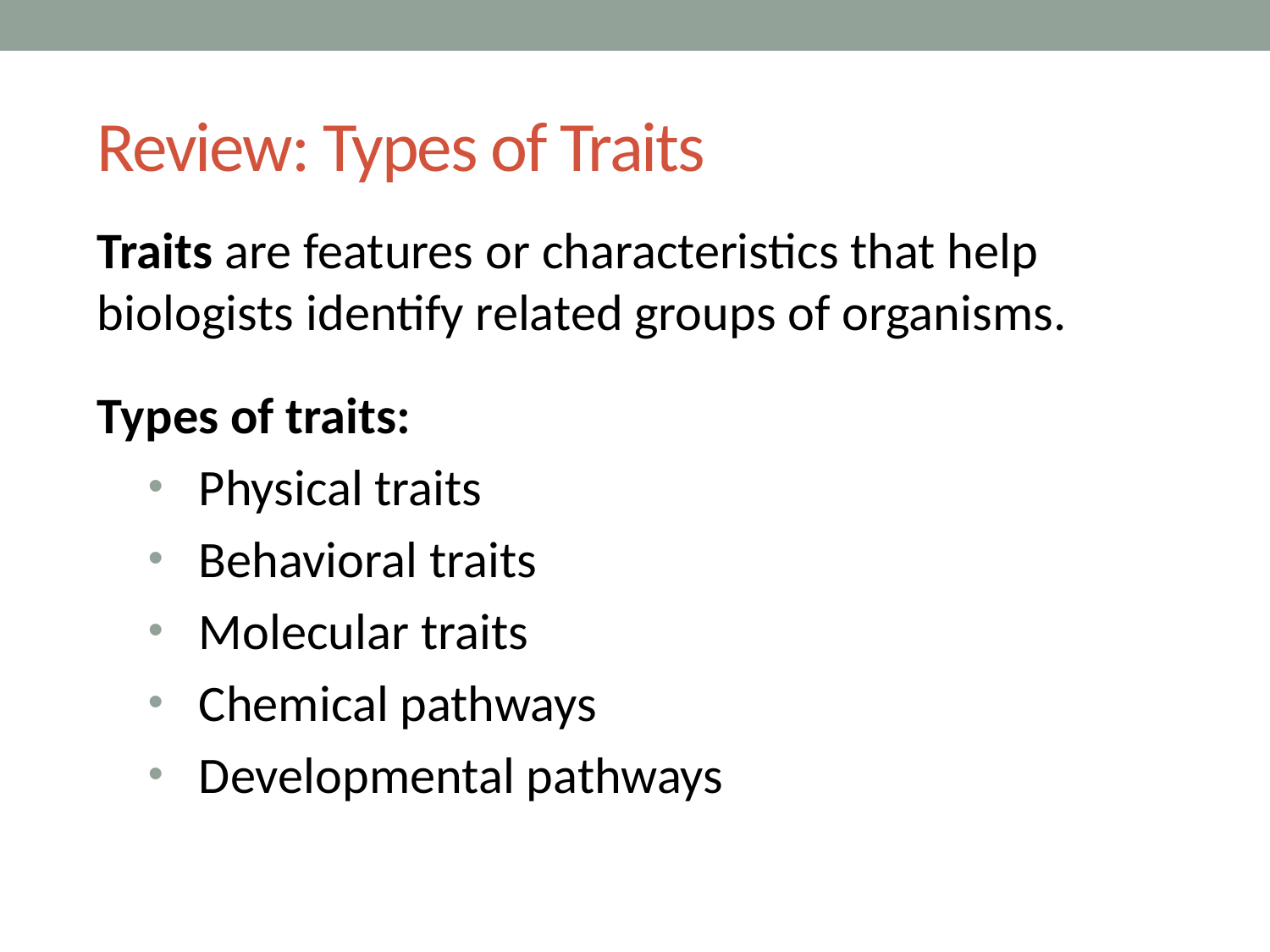

# Review: Types of Traits
Traits are features or characteristics that help biologists identify related groups of organisms.
Types of traits:
Physical traits
Behavioral traits
Molecular traits
Chemical pathways
Developmental pathways